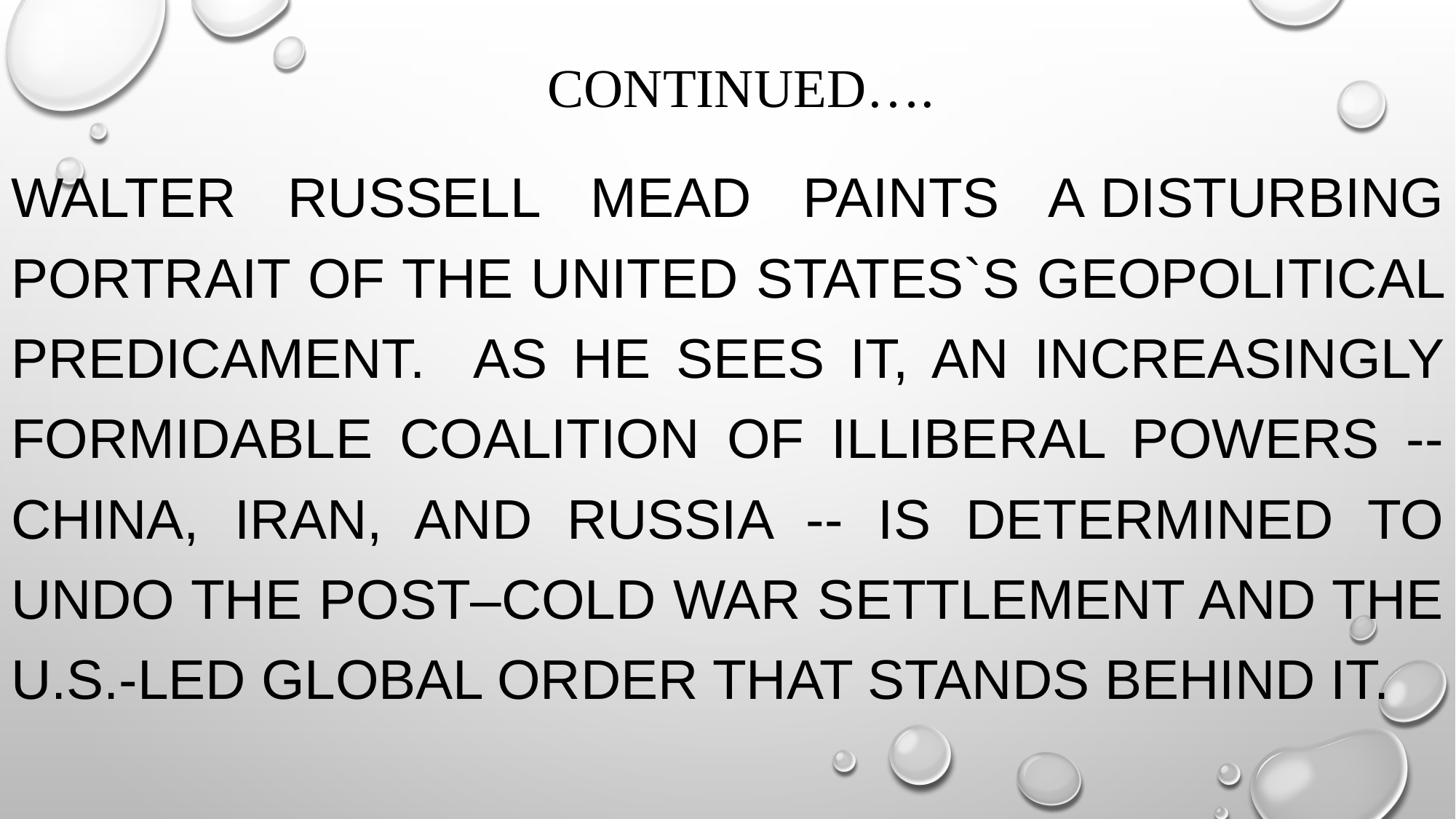

# continued….
WAlter Russell Mead paints a disturbing portrait of the united states`s geopolitical predicament.  As he sees it, an increasingly formidable coalition of illiberal powers -- China, Iran, and Russia -- is determined to undo the post–Cold War settlement and the U.S.-led global order that stands behind it.